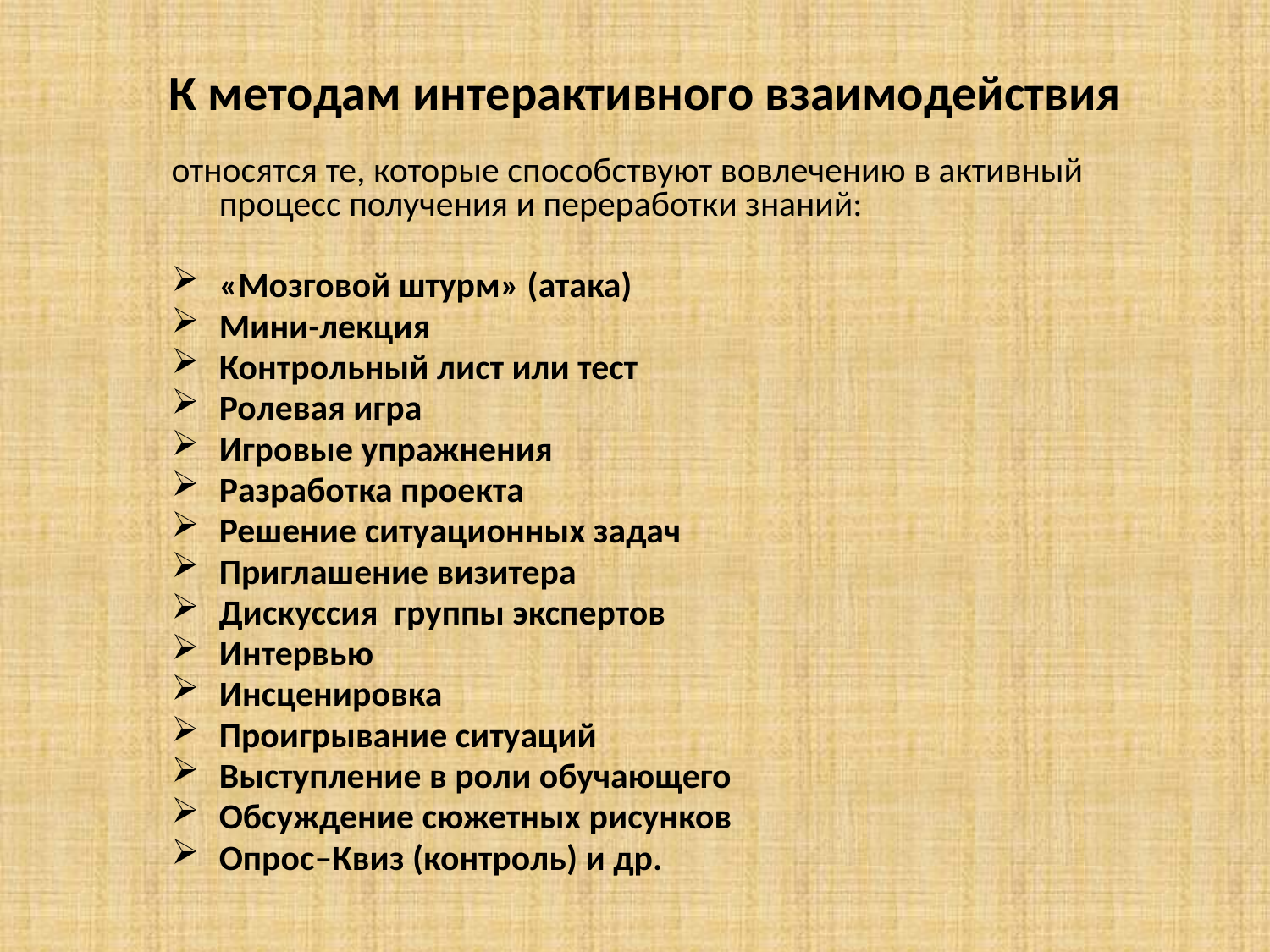

# К методам интерактивного взаимодействия
относятся те, которые способствуют вовлечению в активный процесс получения и переработки знаний:

«Мозговой штурм» (атака)
Мини-лекция
Контрольный лист или тест
Ролевая игра
Игровые упражнения
Разработка проекта
Решение ситуационных задач
Приглашение визитера
Дискуссия  группы экспертов
Интервью
Инсценировка
Проигрывание ситуаций
Выступление в роли обучающего
Обсуждение сюжетных рисунков
Опрос–Квиз (контроль) и др.